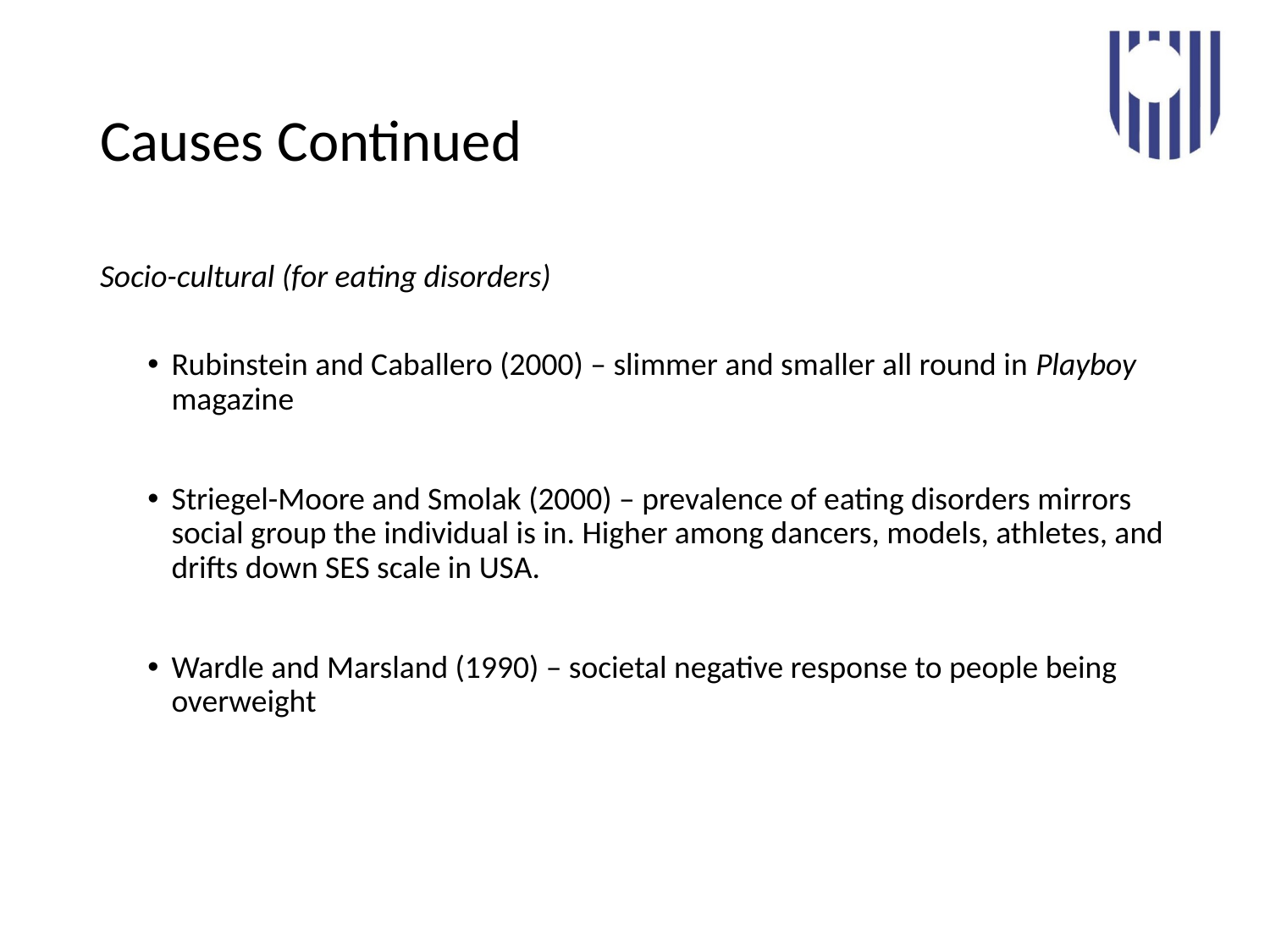

# Causes Continued
Socio-cultural (for eating disorders)

Rubinstein and Caballero (2000) – slimmer and smaller all round in Playboy magazine

Striegel-Moore and Smolak (2000) – prevalence of eating disorders mirrors social group the individual is in. Higher among dancers, models, athletes, and drifts down SES scale in USA.

Wardle and Marsland (1990) – societal negative response to people being overweight